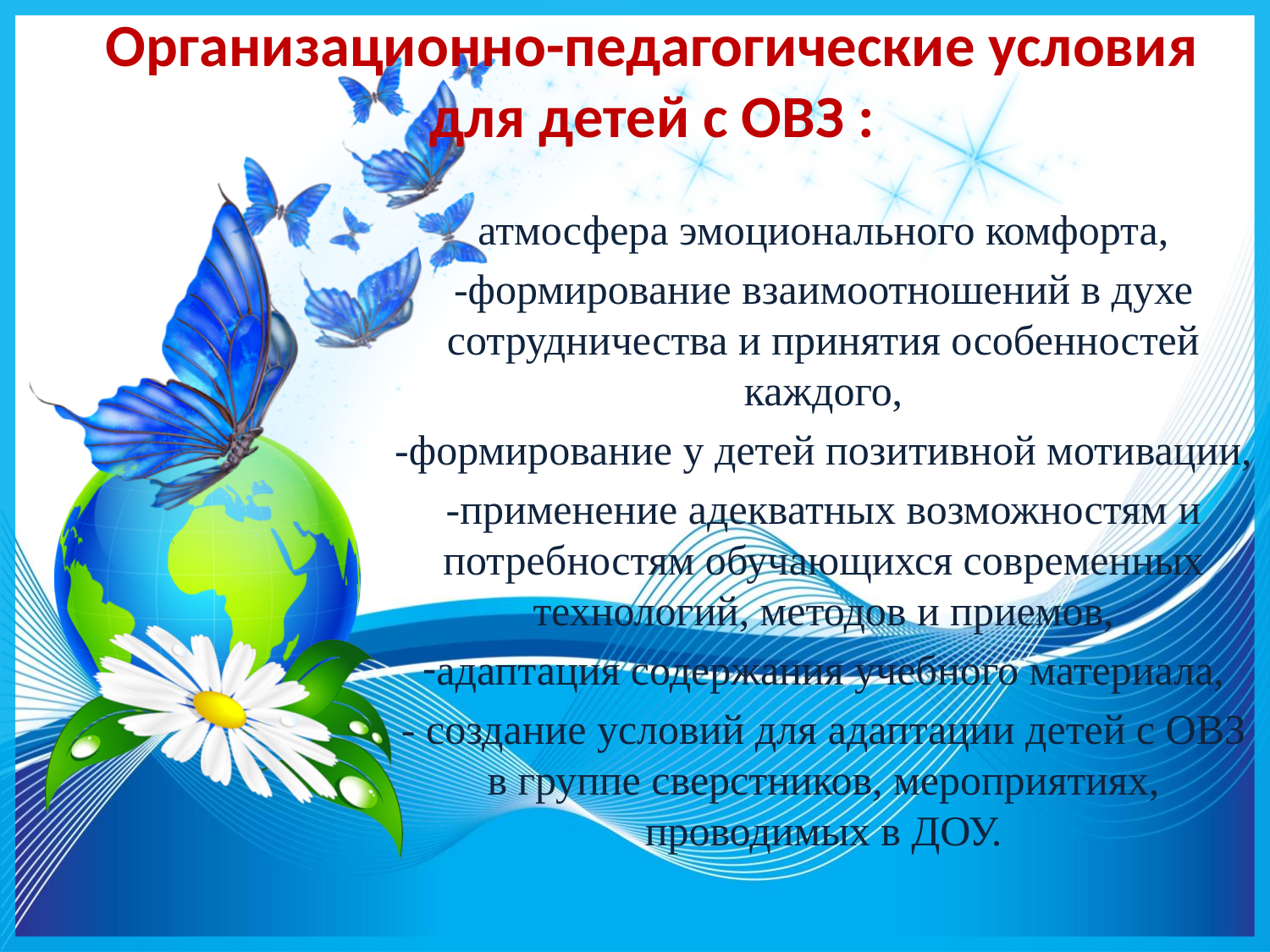

# Организационно-педагогические условия для детей с ОВЗ :

атмосфера эмоционального комфорта,
-формирование взаимоотношений в духе сотрудничества и принятия особенностей каждого,
-формирование у детей позитивной мотивации,
-применение адекватных возможностям и потребностям обучающихся современных технологий, методов и приемов,
адаптация содержания учебного материала,
- создание условий для адаптации детей с ОВЗ в группе сверстников, мероприятиях, проводимых в ДОУ.